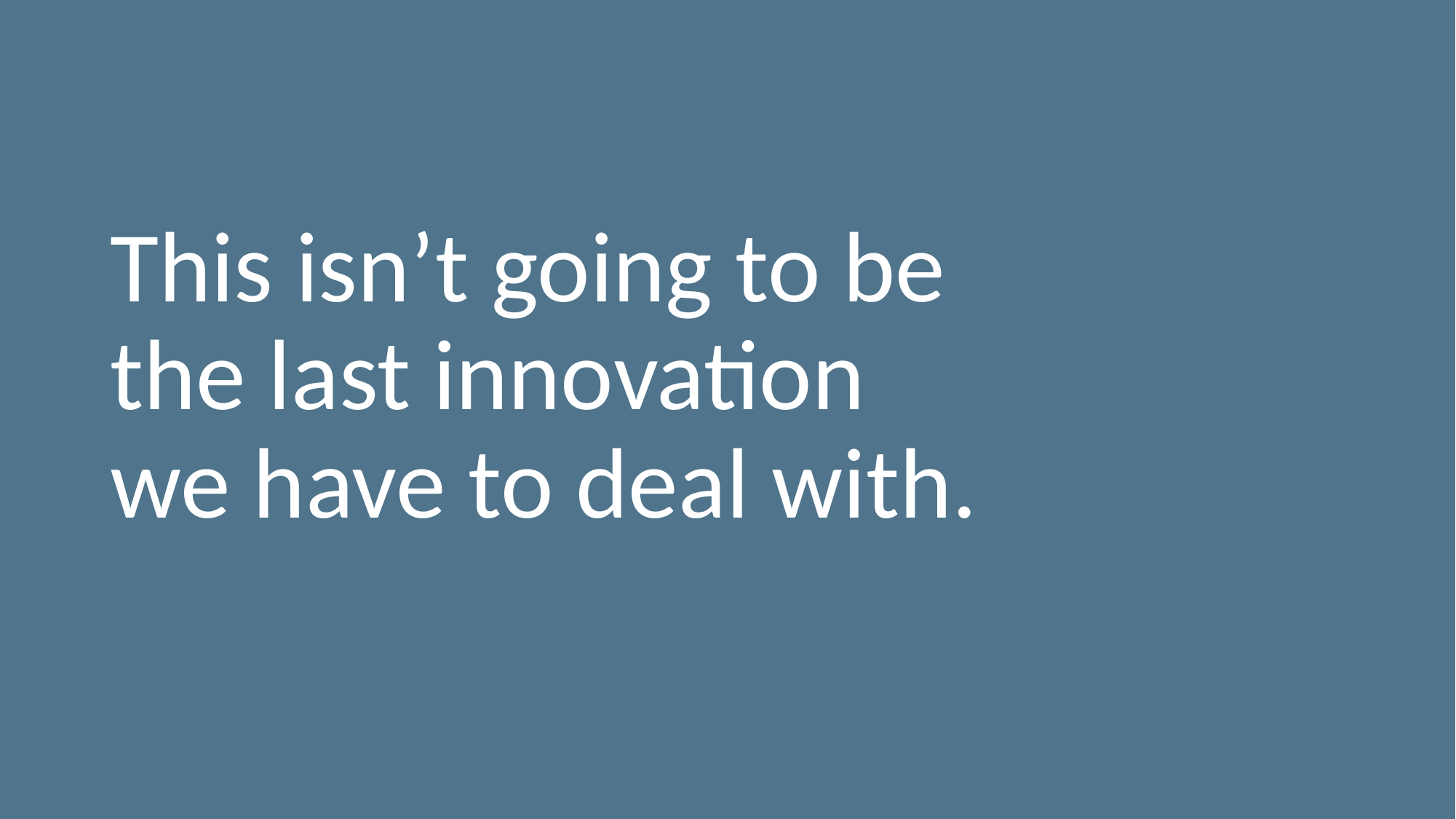

# This isn’t going to be the last innovation we have to deal with.